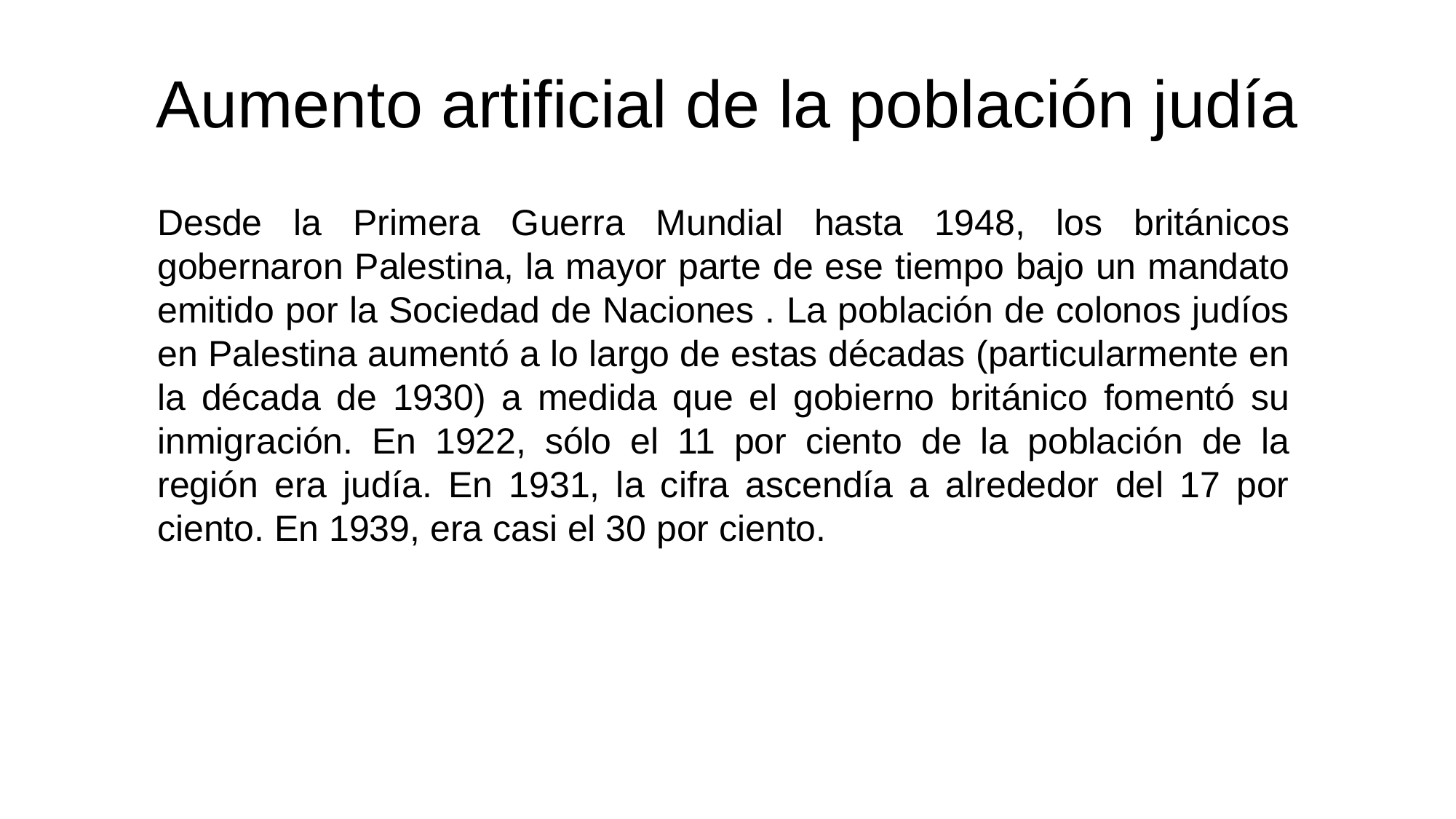

# Aumento artificial de la población judía
Desde la Primera Guerra Mundial hasta 1948, los británicos gobernaron Palestina, la mayor parte de ese tiempo bajo un mandato emitido por la Sociedad de Naciones . La población de colonos judíos en Palestina aumentó a lo largo de estas décadas (particularmente en la década de 1930) a medida que el gobierno británico fomentó su inmigración. En 1922, sólo el 11 por ciento de la población de la región era judía. En 1931, la cifra ascendía a alrededor del 17 por ciento. En 1939, era casi el 30 por ciento.